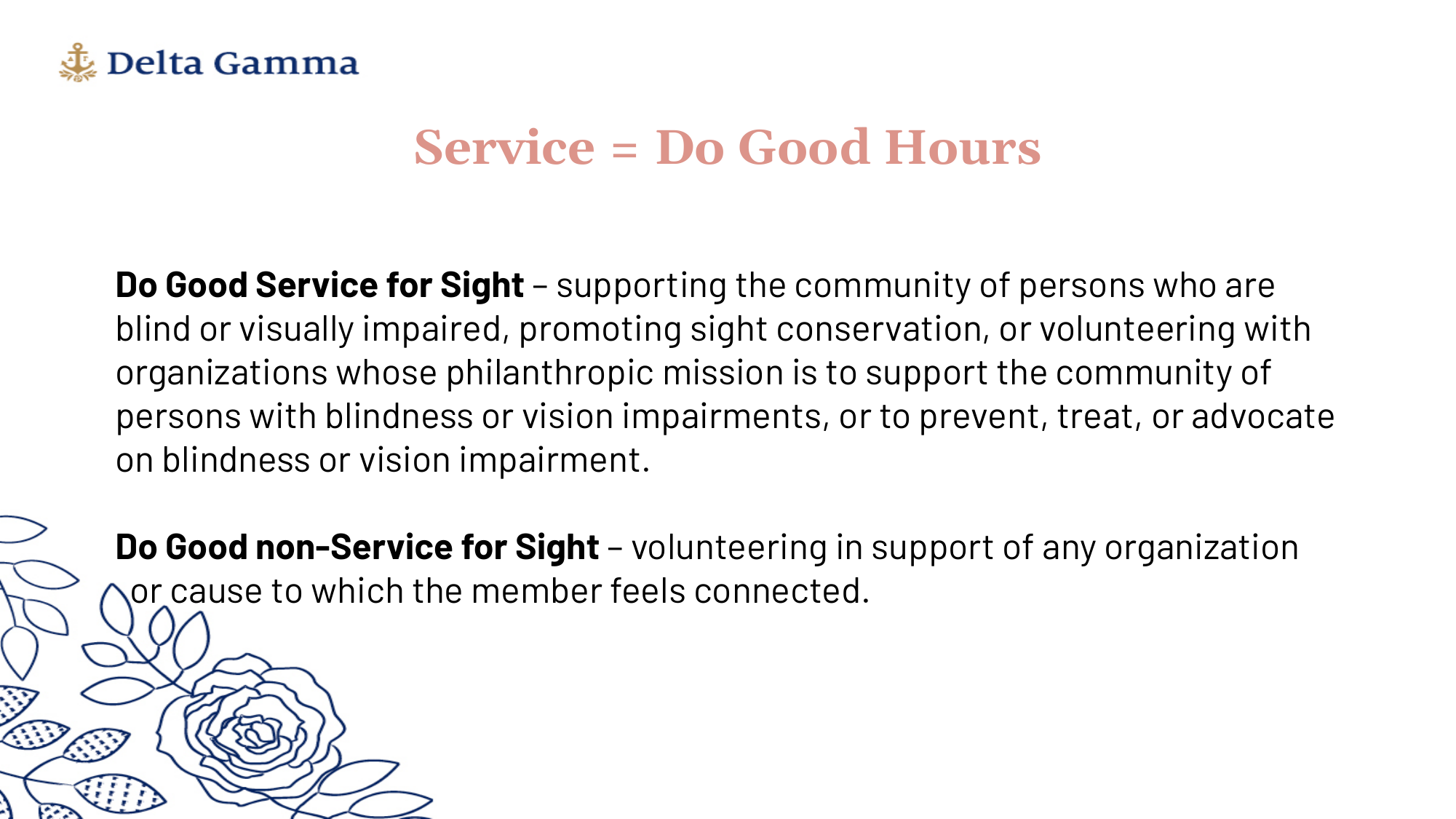

Service = Do Good Hours

Do Good Service for Sight – supporting the community of persons who are blind or visually impaired, promoting sight conservation, or volunteering with organizations whose philanthropic mission is to support the community of persons with blindness or vision impairments, or to prevent, treat, or advocate on blindness or vision impairment.

Do Good non-Service for Sight – volunteering in support of any organization        or cause to which the member feels connected.